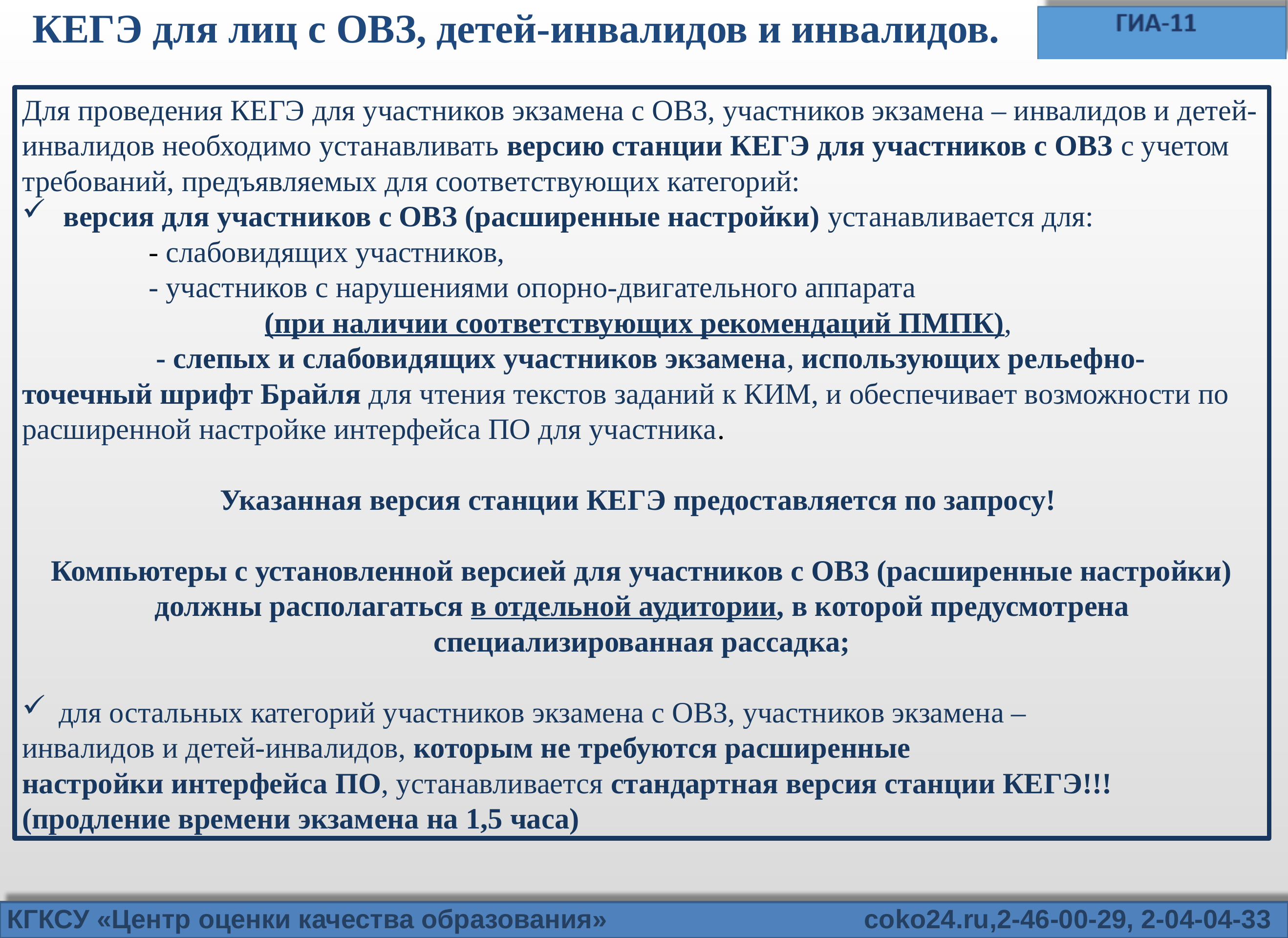

# КЕГЭ для лиц с ОВЗ, детей-инвалидов и инвалидов.
Для проведения КЕГЭ для участников экзамена с ОВЗ, участников экзамена – инвалидов и детей-инвалидов необходимо устанавливать версию станции КЕГЭ для участников с ОВЗ с учетом требований, предъявляемых для соответствующих категорий:
версия для участников с ОВЗ (расширенные настройки) устанавливается для:
                 - слабовидящих участников,
                 - участников с нарушениями опорно-двигательного аппарата
(при наличии соответствующих рекомендаций ПМПК),
                  - слепых и слабовидящих участников экзамена, использующих рельефно-точечный шрифт Брайля для чтения текстов заданий к КИМ, и обеспечивает возможности по расширенной настройке интерфейса ПО для участника.

Указанная версия станции КЕГЭ предоставляется по запросу!

Компьютеры с установленной версией для участников с ОВЗ (расширенные настройки) должны располагаться в отдельной аудитории, в которой предусмотрена специализированная рассадка;

для остальных категорий участников экзамена с ОВЗ, участников экзамена –
инвалидов и детей-инвалидов, которым не требуются расширенные
настройки интерфейса ПО, устанавливается стандартная версия станции КЕГЭ!!! (продление времени экзамена на 1,5 часа)